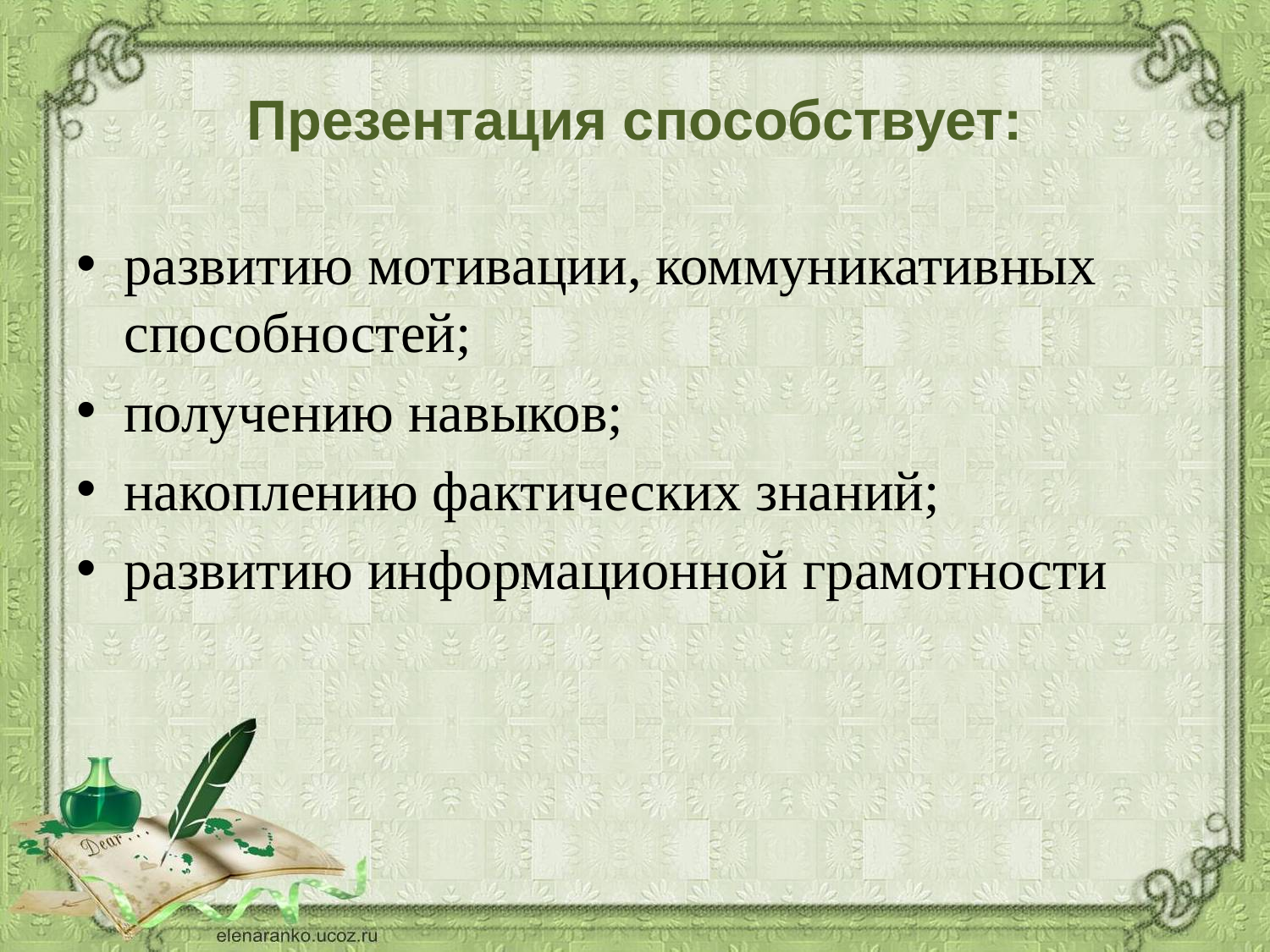

# Презентация способствует:
развитию мотивации, коммуникативных способностей;
получению навыков;
накоплению фактических знаний;
развитию информационной грамотности